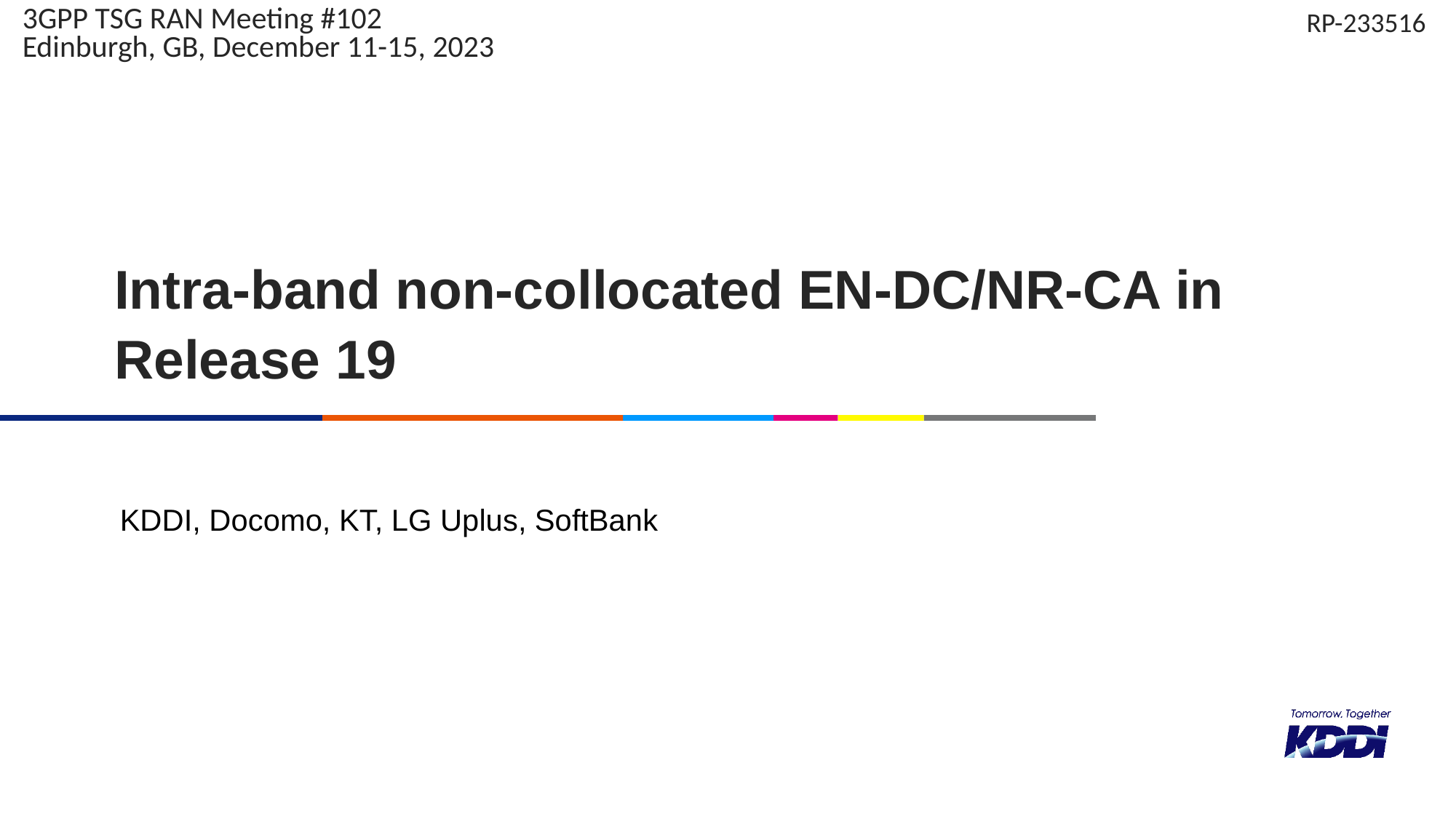

RP-233516
3GPP TSG RAN Meeting #102
Edinburgh, GB, December 11-15, 2023
# Intra-band non-collocated EN-DC/NR-CA in Release 19
KDDI, Docomo, KT, LG Uplus, SoftBank